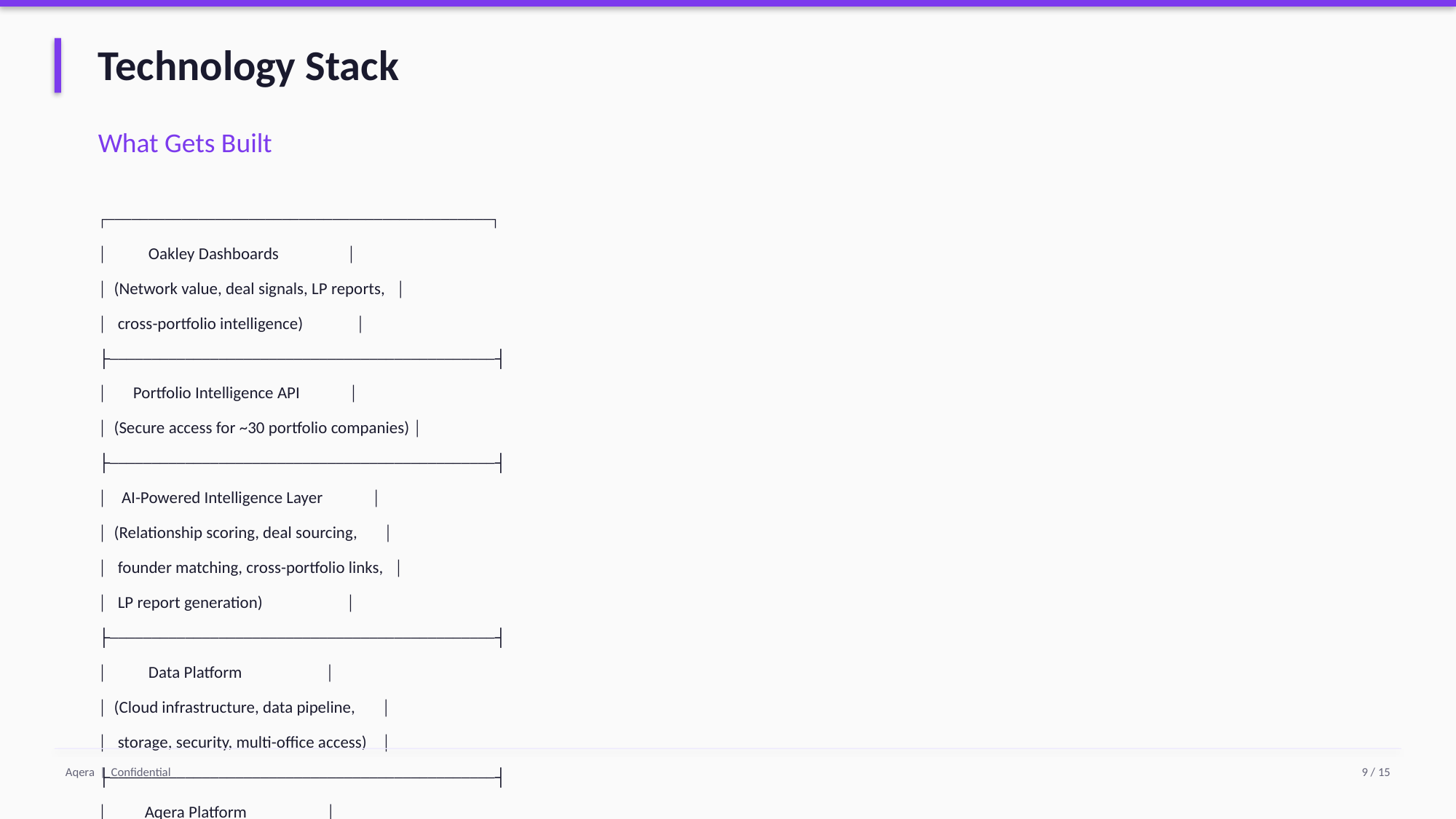

Technology Stack

What Gets Built
┌──────────────────────────────────────────────┐
│           Oakley Dashboards                  │
│  (Network value, deal signals, LP reports,   │
│   cross-portfolio intelligence)              │
├──────────────────────────────────────────────┤
│       Portfolio Intelligence API             │
│  (Secure access for ~30 portfolio companies) │
├──────────────────────────────────────────────┤
│    AI-Powered Intelligence Layer             │
│  (Relationship scoring, deal sourcing,       │
│   founder matching, cross-portfolio links,   │
│   LP report generation)                      │
├──────────────────────────────────────────────┤
│           Data Platform                      │
│  (Cloud infrastructure, data pipeline,       │
│   storage, security, multi-office access)    │
├──────────────────────────────────────────────┤
│          Aqera Platform                     │
│  (Governance, compliance, evidence chain,    │
│   analytics, monitoring)                     │
└──────────────────────────────────────────────┘
•  Cloud-native - GCP or AWS, your choice, no vendor lock-in
•  Governed - every data access and AI decision produces auditable evidence, critical for a firm with institutional LP obligations
•  Compliant - built with GDPR and data protection requirements from day one, essential for pan-European operations across five jurisdictions
•  Multi-office ready - designed for Oakley's distributed team across London, Munich, Milan, Madrid, and Luxembourg
•  Owned by you - all code, data, and infrastructure is yours. If Oakley ever wants to bring it in-house or hand it to another provider, you walk away with everything

Aqera  |  Confidential
9 / 15